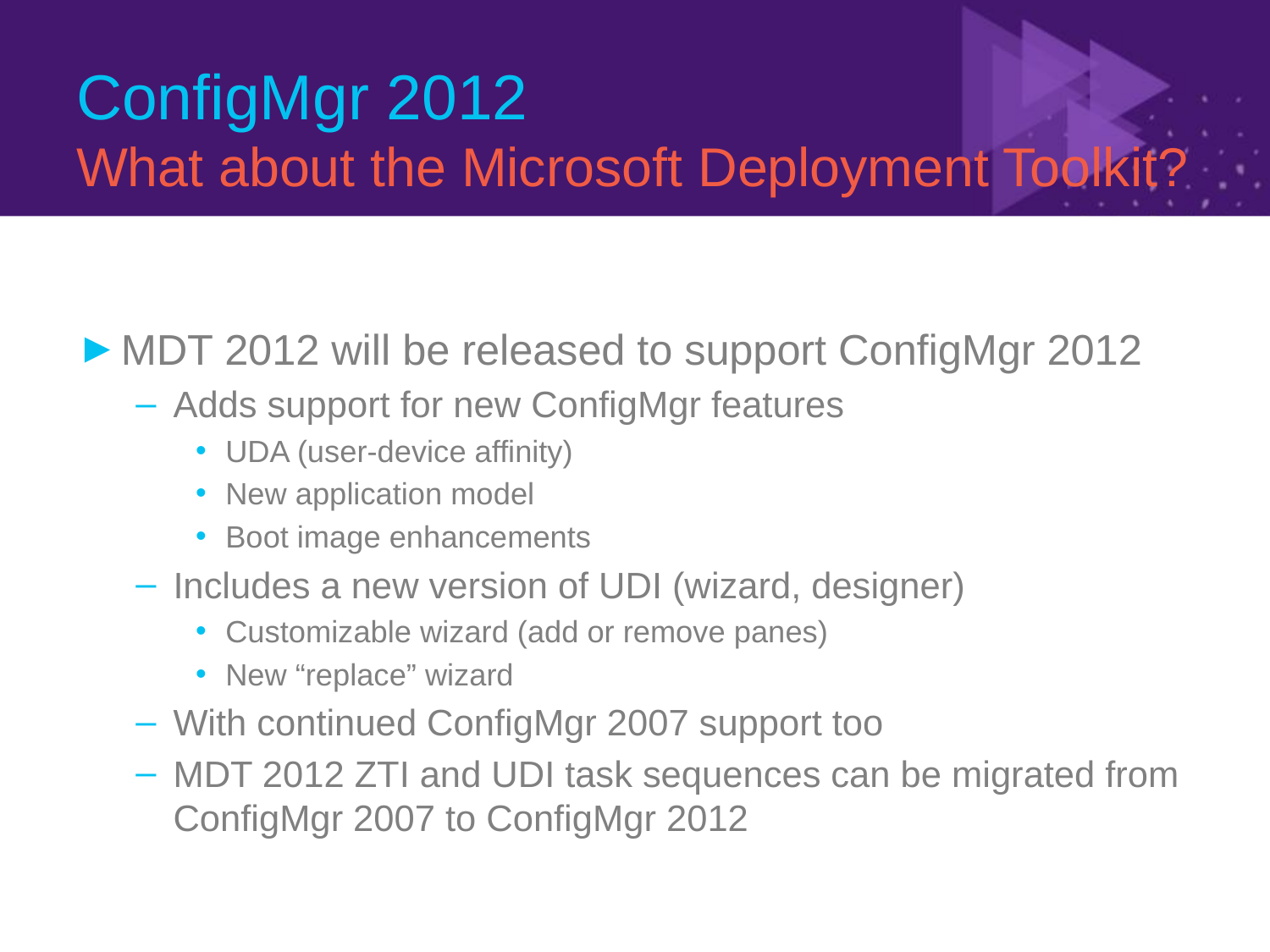

# ConfigMgr 2012 What about the Microsoft Deployment Toolkit?
MDT 2012 will be released to support ConfigMgr 2012
Adds support for new ConfigMgr features
UDA (user-device affinity)
New application model
Boot image enhancements
Includes a new version of UDI (wizard, designer)
Customizable wizard (add or remove panes)
New “replace” wizard
With continued ConfigMgr 2007 support too
MDT 2012 ZTI and UDI task sequences can be migrated from ConfigMgr 2007 to ConfigMgr 2012